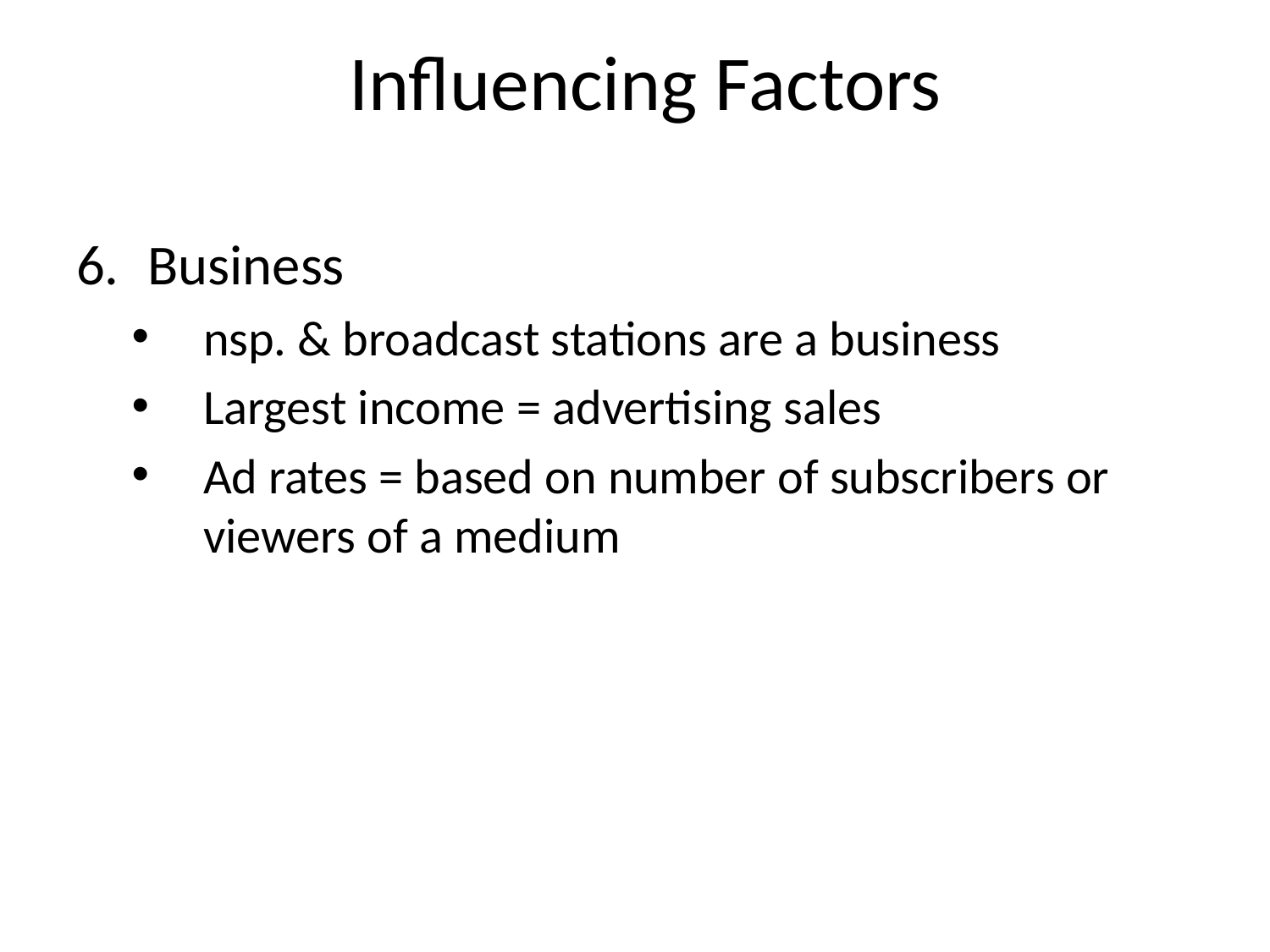

# Influencing Factors
Business
nsp. & broadcast stations are a business
Largest income = advertising sales
Ad rates = based on number of subscribers or viewers of a medium